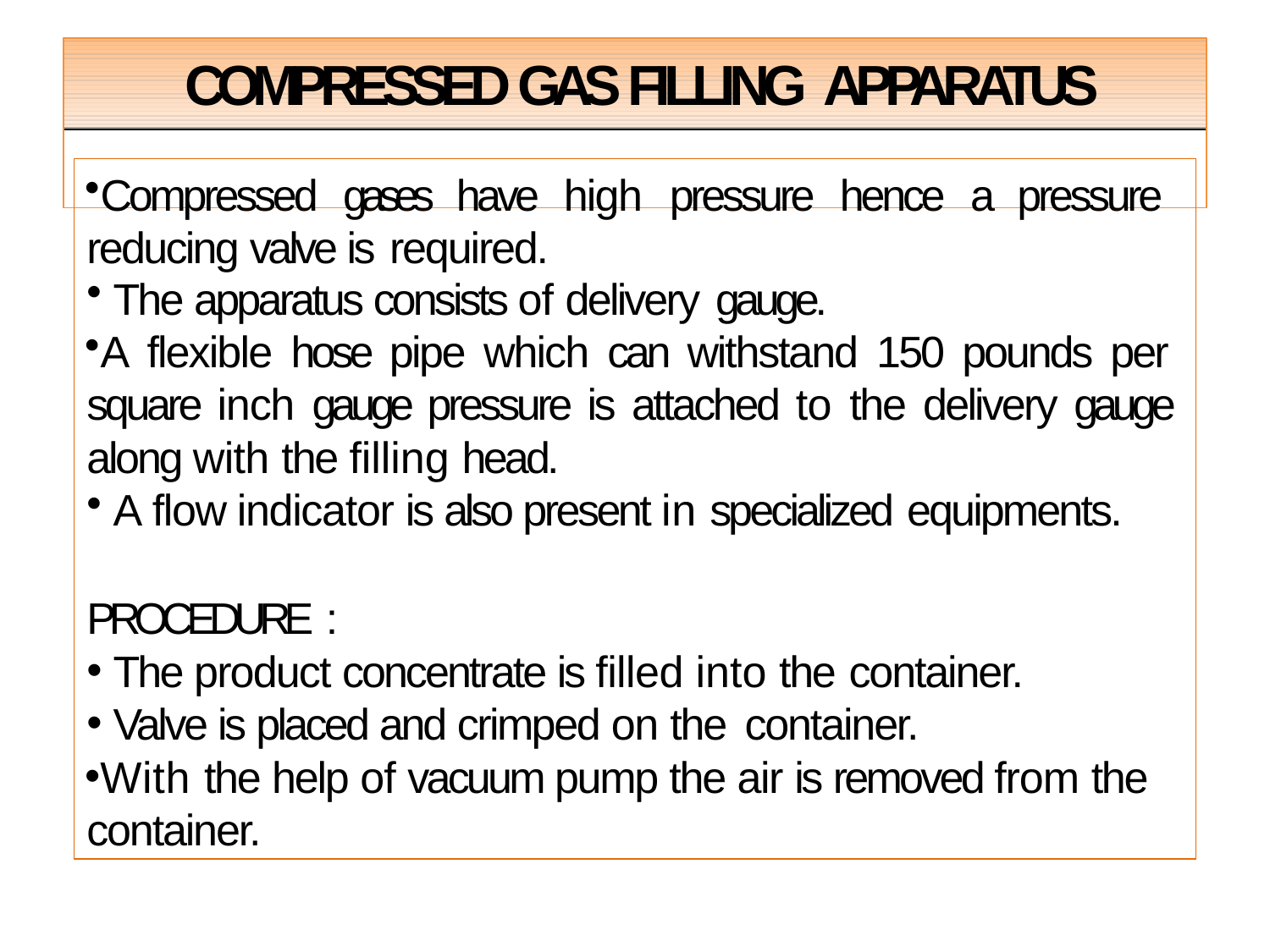

# COMPRESSED GAS FILLING APPARATUS

Compressed gases have high pressure hence a pressure  reducing valve is required.
The apparatus consists of delivery gauge.
A flexible hose pipe which can withstand 150 pounds per  square inch gauge pressure is attached to the delivery gauge  along with the filling head.
A flow indicator is also present in specialized equipments.

PROCEDURE :
The product concentrate is filled into the container.
Valve is placed and crimped on the container.
With the help of vacuum pump the air is removed from the  container.